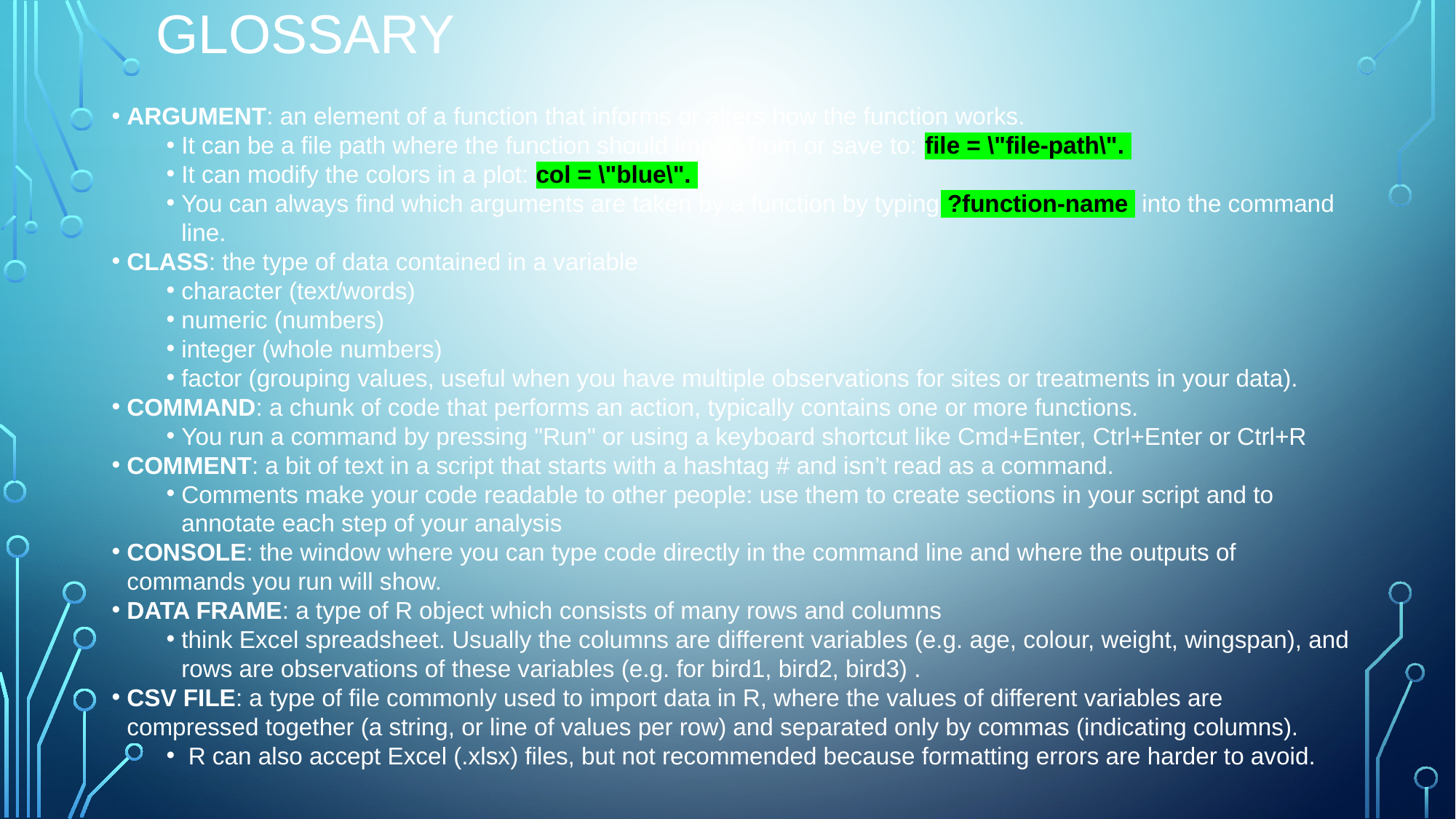

# GLOSSARY
ARGUMENT: an element of a function that informs or alters how the function works.
It can be a file path where the function should import from or save to: file = \"file-path\".
It can modify the colors in a plot: col = \"blue\".
You can always find which arguments are taken by a function by typing ?function-name  into the command line.
CLASS: the type of data contained in a variable
character (text/words)
numeric (numbers)
integer (whole numbers)
factor (grouping values, useful when you have multiple observations for sites or treatments in your data).
COMMAND: a chunk of code that performs an action, typically contains one or more functions.
You run a command by pressing "Run" or using a keyboard shortcut like Cmd+Enter, Ctrl+Enter or Ctrl+R
COMMENT: a bit of text in a script that starts with a hashtag # and isn’t read as a command.
Comments make your code readable to other people: use them to create sections in your script and to annotate each step of your analysis
CONSOLE: the window where you can type code directly in the command line and where the outputs of commands you run will show.
DATA FRAME: a type of R object which consists of many rows and columns
think Excel spreadsheet. Usually the columns are different variables (e.g. age, colour, weight, wingspan), and rows are observations of these variables (e.g. for bird1, bird2, bird3) .
CSV FILE: a type of file commonly used to import data in R, where the values of different variables are compressed together (a string, or line of values per row) and separated only by commas (indicating columns).
 R can also accept Excel (.xlsx) files, but not recommended because formatting errors are harder to avoid.